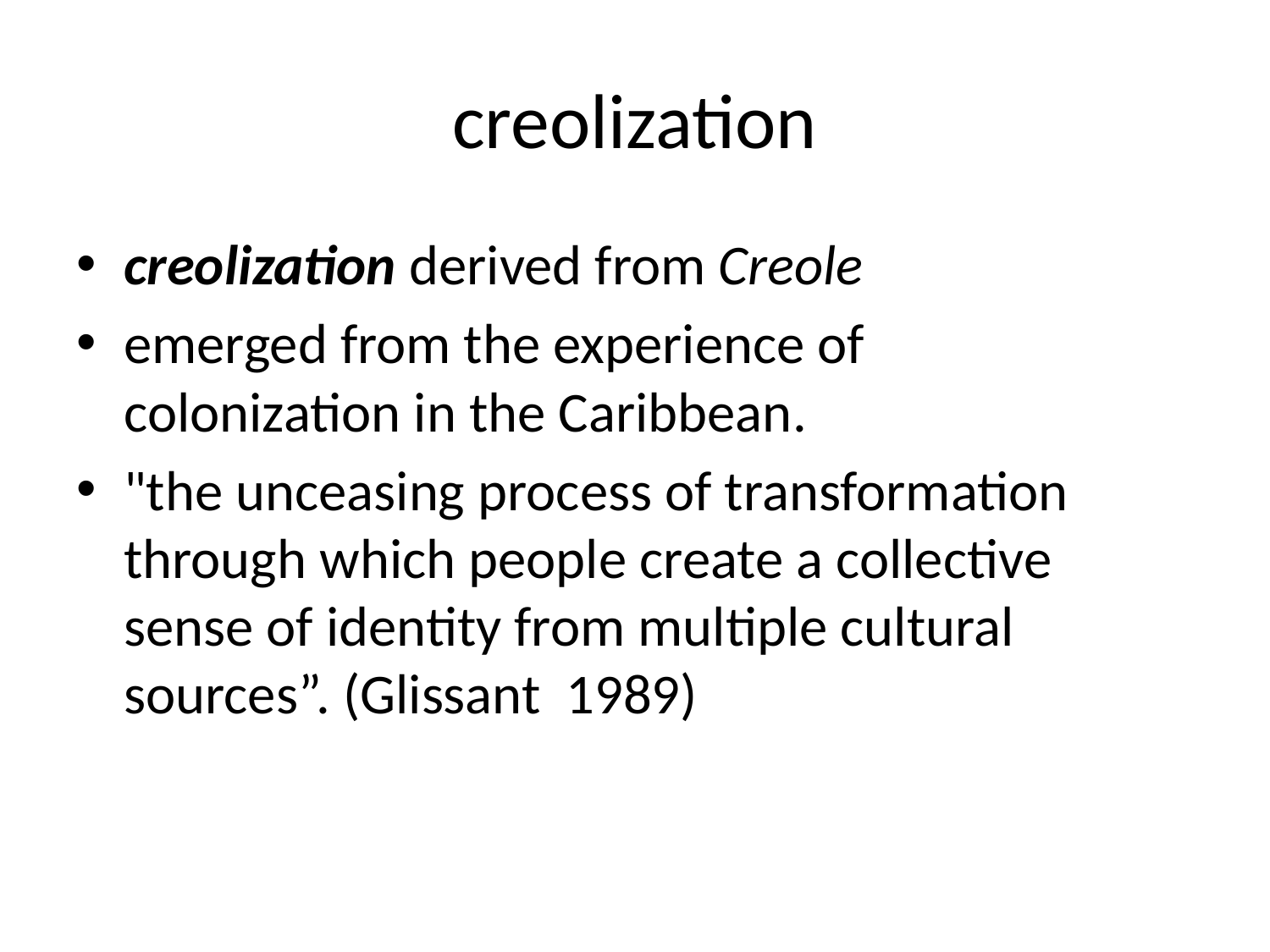

# creolization
creolization derived from Creole
emerged from the experience of colonization in the Caribbean.
"the unceasing process of transformation through which people create a collective sense of identity from multiple cultural sources”. (Glissant  1989)